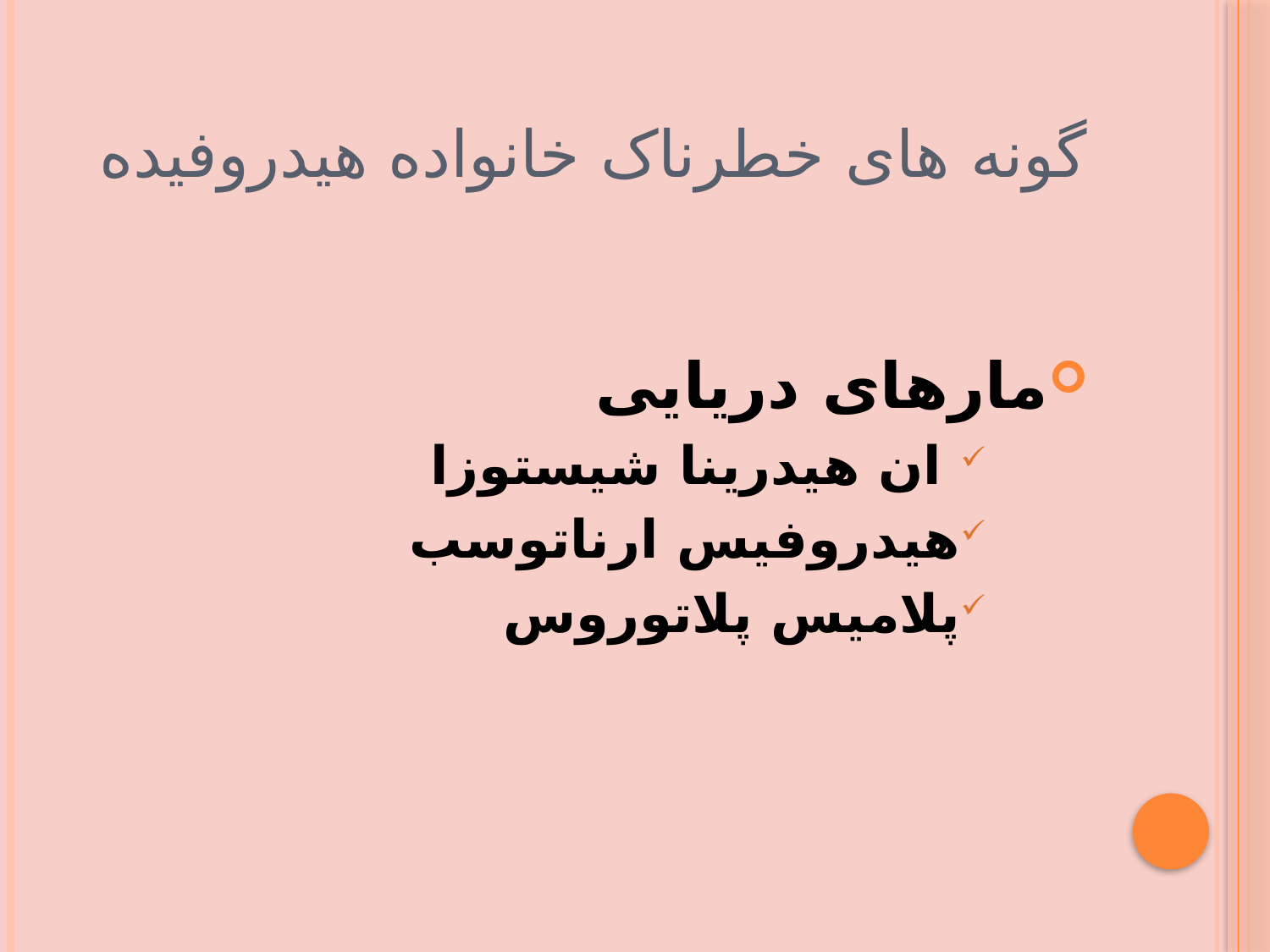

# گونه های خطرناک خانواده هیدروفیده
مارهای دریایی
 ان هیدرینا شیستوزا
هیدروفیس ارناتوسب
پلامیس پلاتوروس